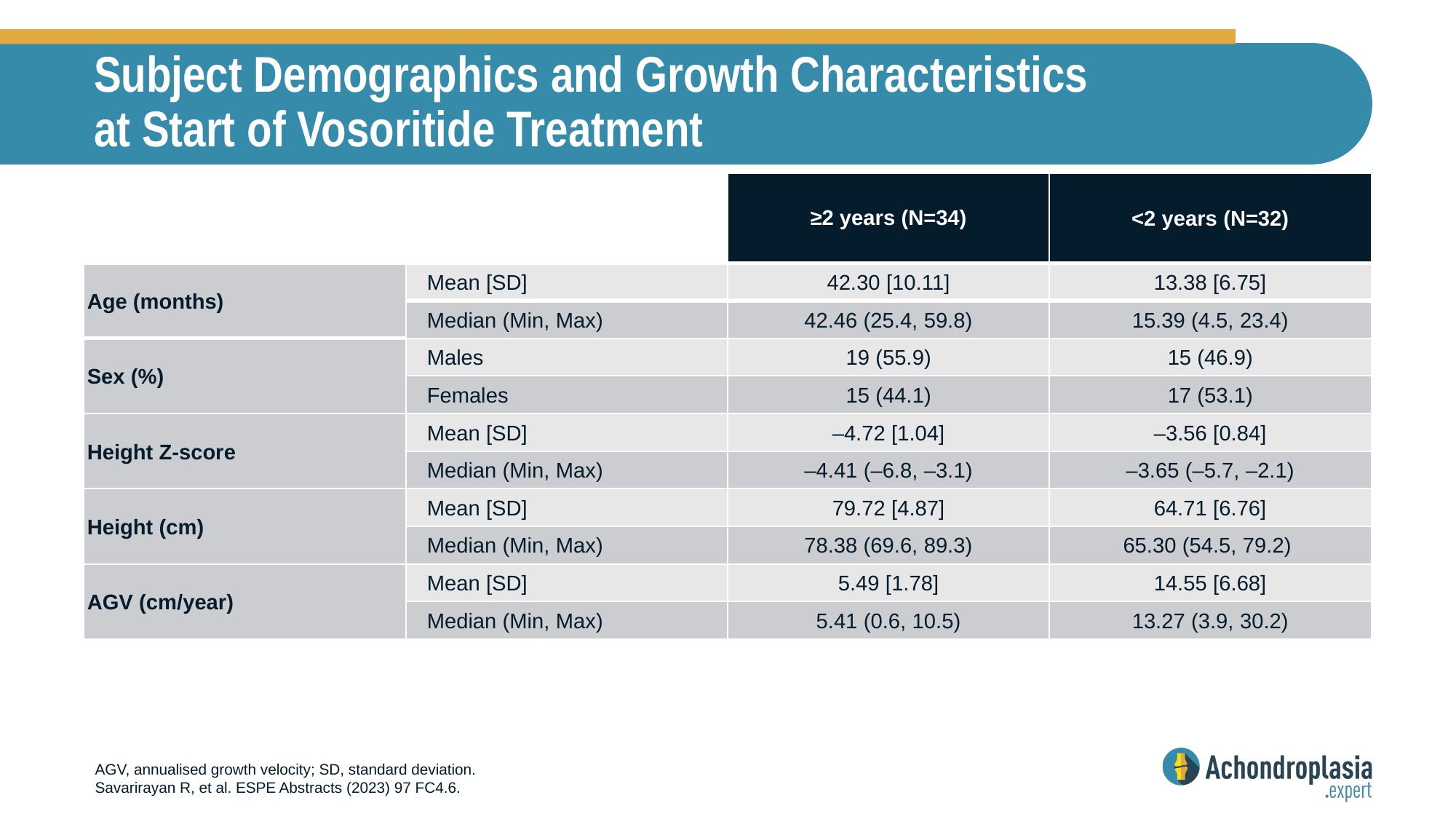

# Subject Demographics and Growth Characteristics at Start of Vosoritide Treatment
|  |  | ≥2 years (N=34) | <2 years (N=32) |
| --- | --- | --- | --- |
| Age (months) | Mean [SD] | 42.30 [10.11] | 13.38 [6.75] |
|  | Median (Min, Max) | 42.46 (25.4, 59.8) | 15.39 (4.5, 23.4) |
| Sex (%) | Males | 19 (55.9) | 15 (46.9) |
|  | Females | 15 (44.1) | 17 (53.1) |
| Height Z-score | Mean [SD] | –4.72 [1.04] | –3.56 [0.84] |
|  | Median (Min, Max) | –4.41 (–6.8, –3.1) | –3.65 (–5.7, –2.1) |
| Height (cm) | Mean [SD] | 79.72 [4.87] | 64.71 [6.76] |
|  | Median (Min, Max) | 78.38 (69.6, 89.3) | 65.30 (54.5, 79.2) |
| AGV (cm/year) | Mean [SD] | 5.49 [1.78] | 14.55 [6.68] |
|  | Median (Min, Max) | 5.41 (0.6, 10.5) | 13.27 (3.9, 30.2) |
AGV, annualised growth velocity; SD, standard deviation.
Savarirayan R, et al. ESPE Abstracts (2023) 97 FC4.6.